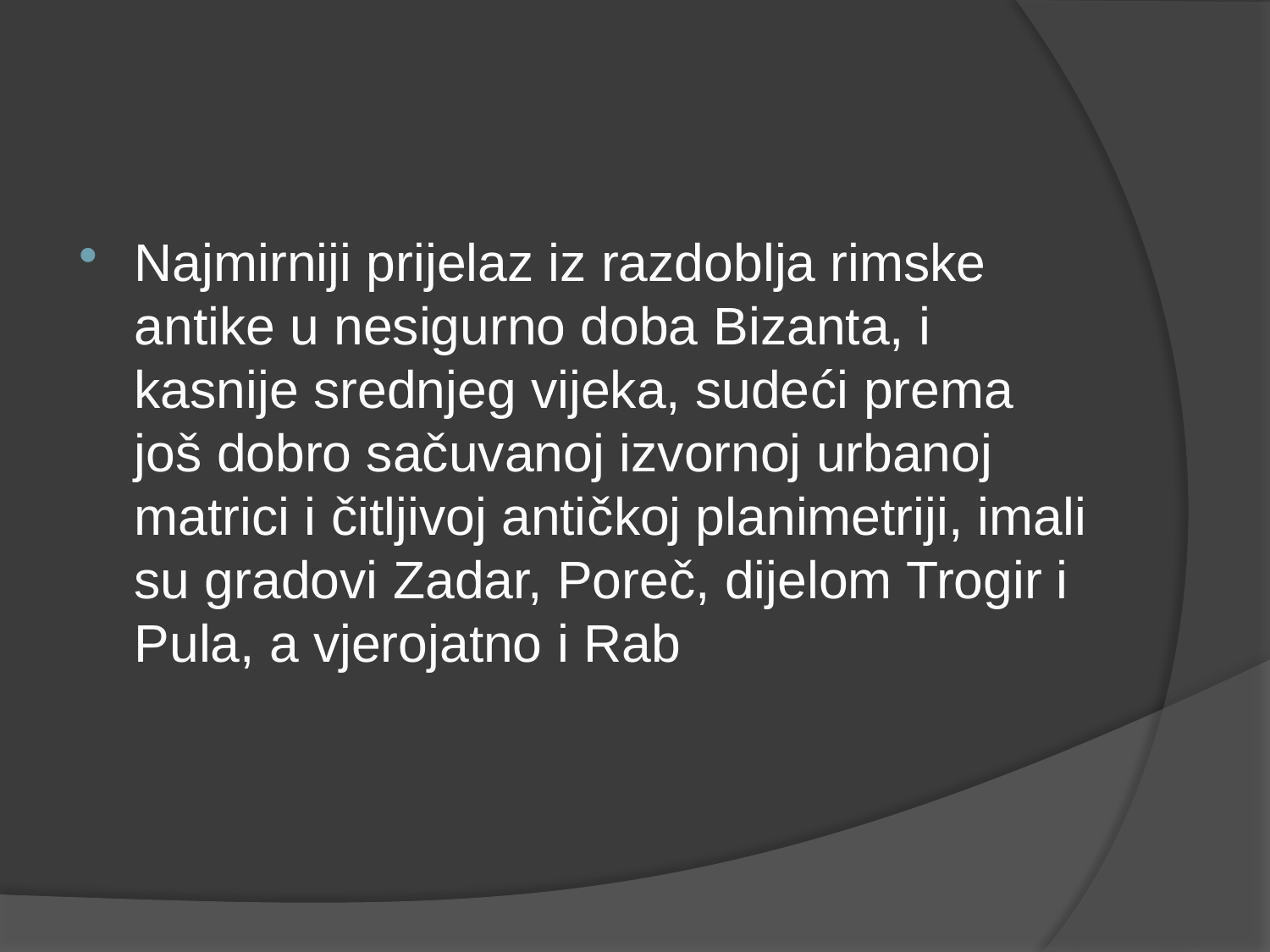

#
Najmirniji prijelaz iz razdoblja rimske antike u nesigurno doba Bizanta, i kasnije srednjeg vijeka, sudeći prema još dobro sačuvanoj izvornoj urbanoj matrici i čitljivoj antičkoj planimetriji, imali su gradovi Zadar, Poreč, dijelom Trogir i Pula, a vjerojatno i Rab